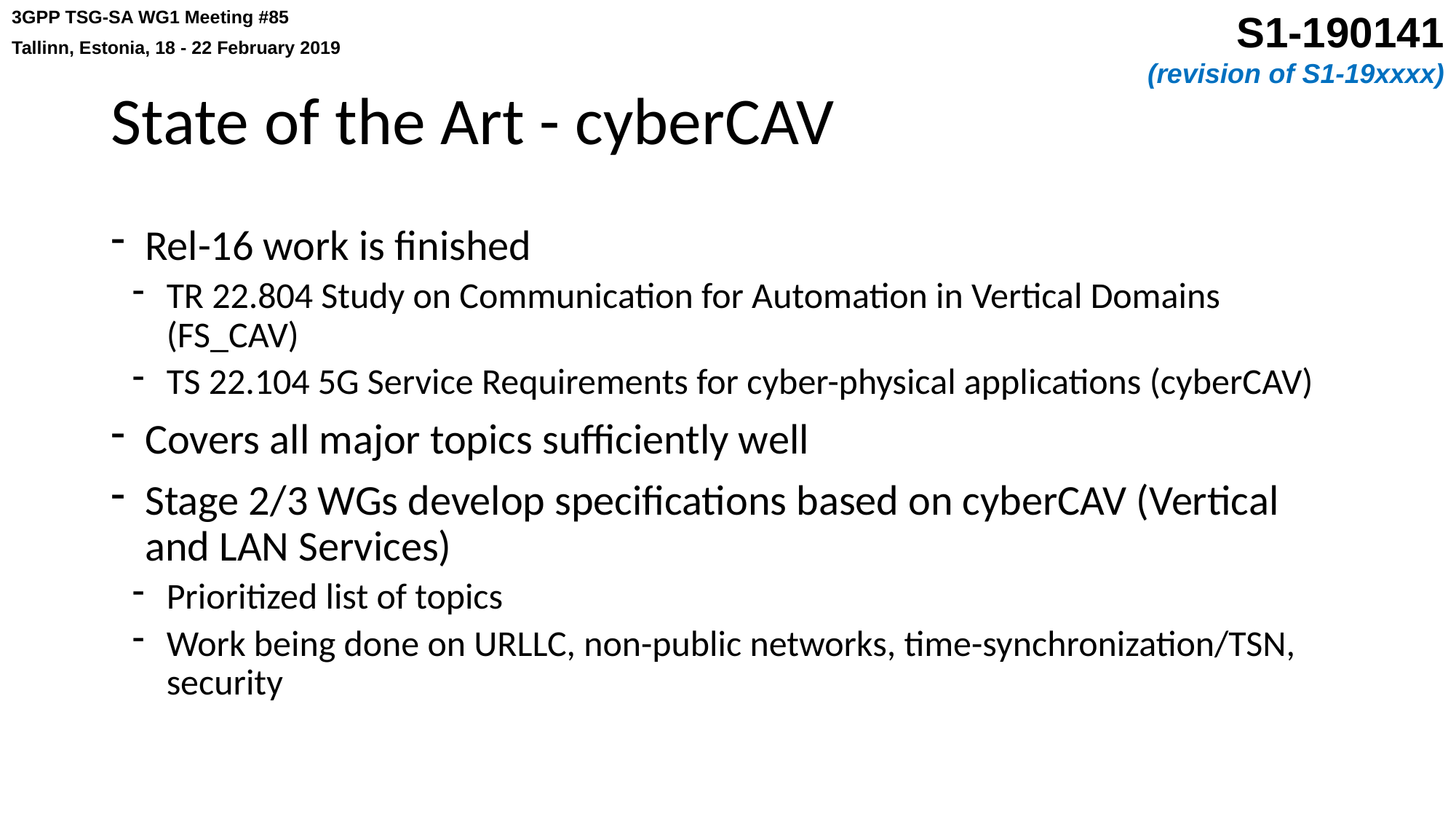

# State of the Art - cyberCAV
Rel-16 work is finished
TR 22.804 Study on Communication for Automation in Vertical Domains (FS_CAV)
TS 22.104 5G Service Requirements for cyber-physical applications (cyberCAV)
Covers all major topics sufficiently well
Stage 2/3 WGs develop specifications based on cyberCAV (Vertical and LAN Services)
Prioritized list of topics
Work being done on URLLC, non-public networks, time-synchronization/TSN, security